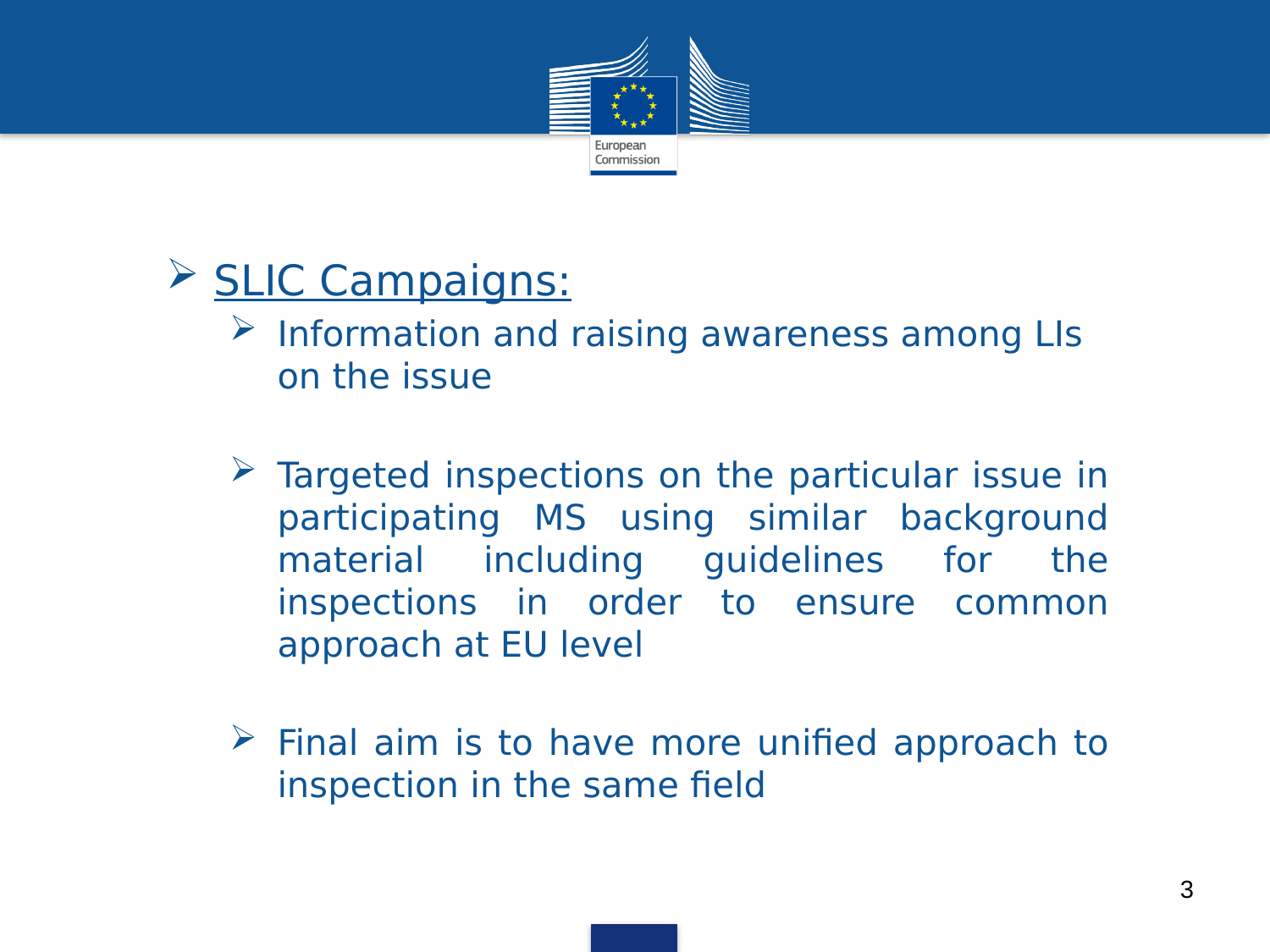

#

SLIC Campaigns:
Information and raising awareness among LIs on the issue

Targeted inspections on the particular issue in participating MS using similar background material including guidelines for the inspections in order to ensure common approach at EU level

Final aim is to have more unified approach to inspection in the same field

3